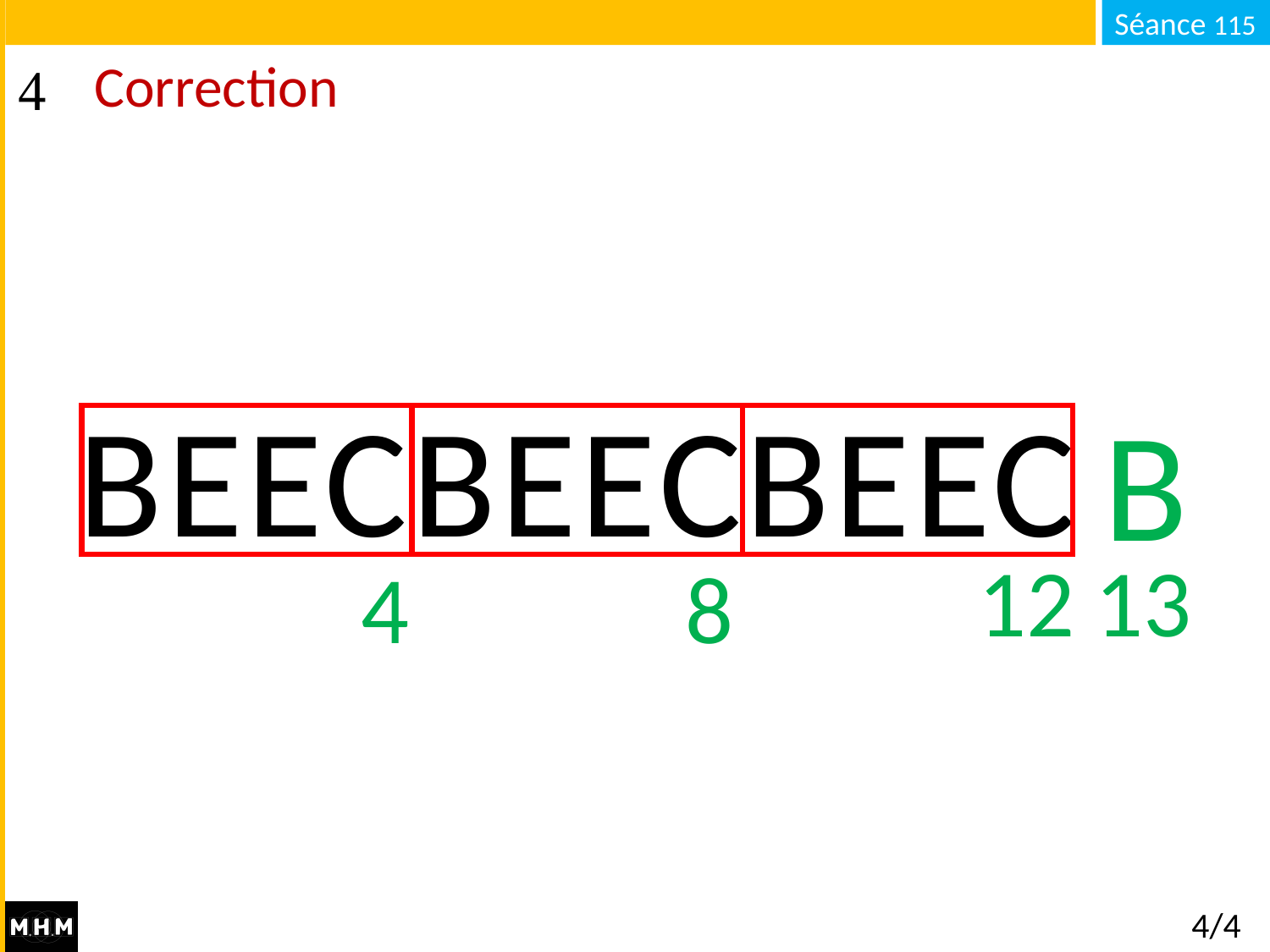

# Correction
BEECBEECBEEC
B

12
13
4
8
4/4